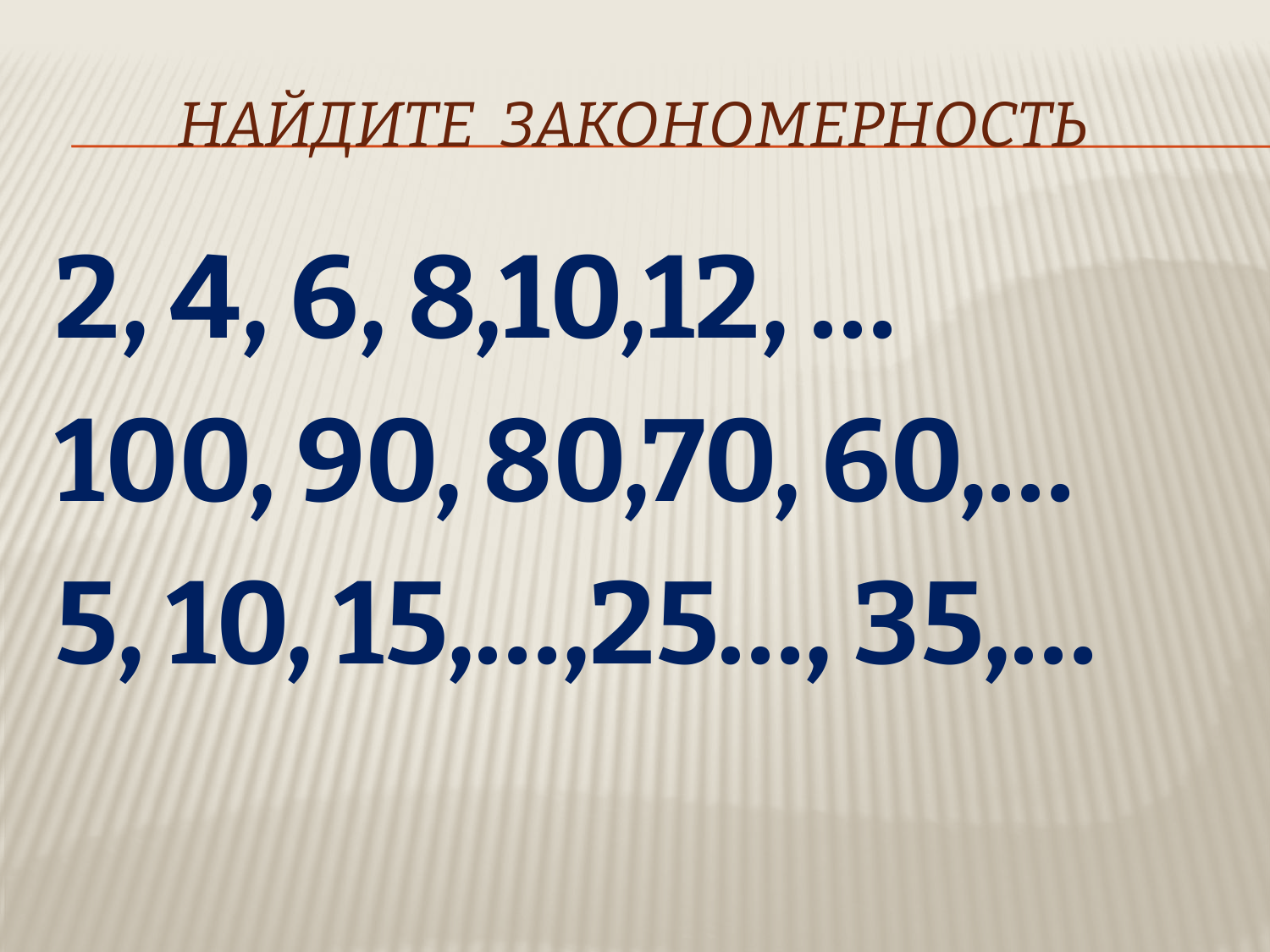

# Найдите  закономерность
2, 4, 6, 8,10,12, …
100, 90, 80,70, 60,…
5, 10, 15,…,25…, 35,…